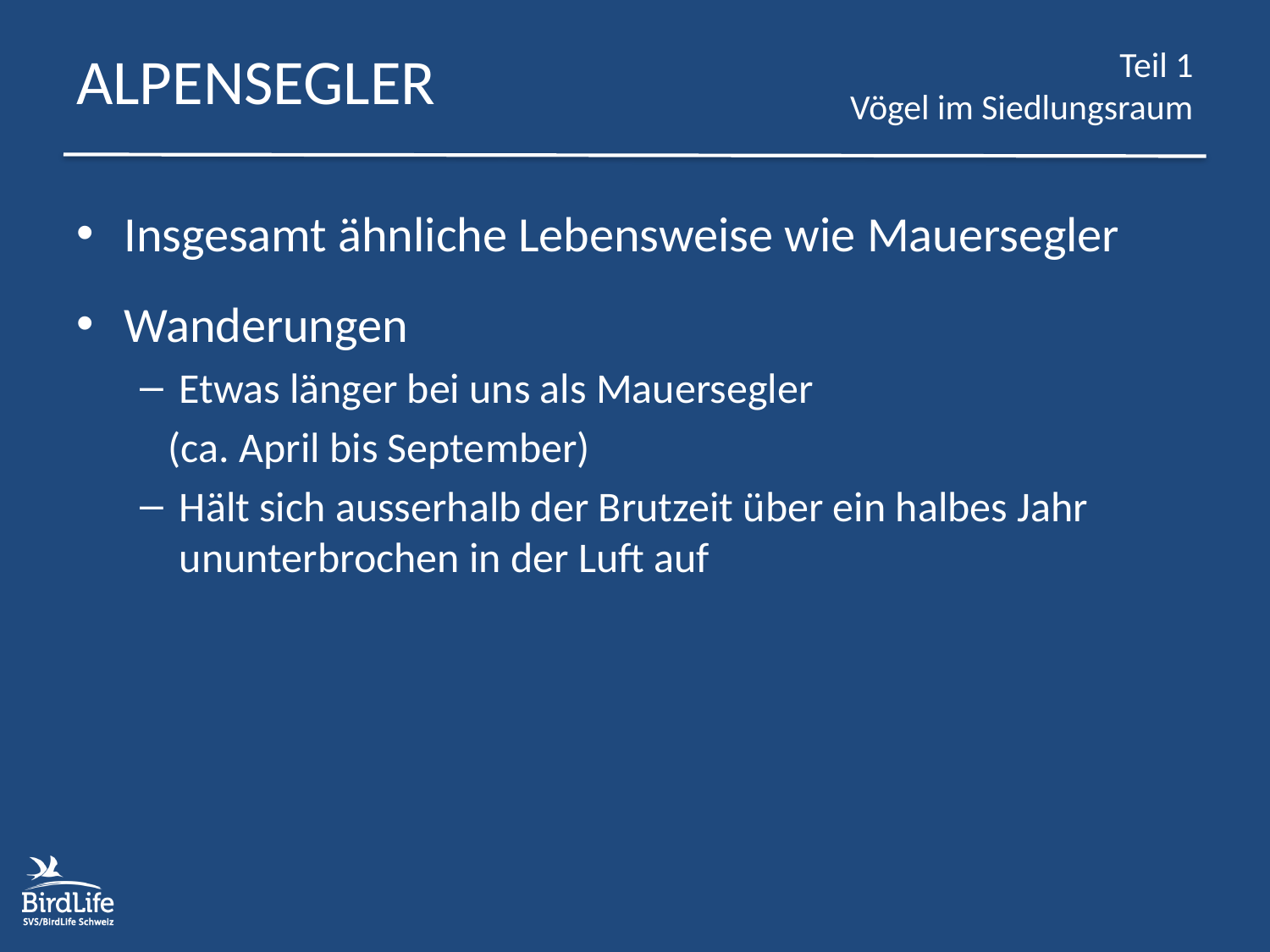

# ALPENSEGLER
Insgesamt ähnliche Lebensweise wie Mauersegler
Wanderungen
Etwas länger bei uns als Mauersegler
   (ca. April bis September)
Hält sich ausserhalb der Brutzeit über ein halbes Jahr ununterbrochen in der Luft auf